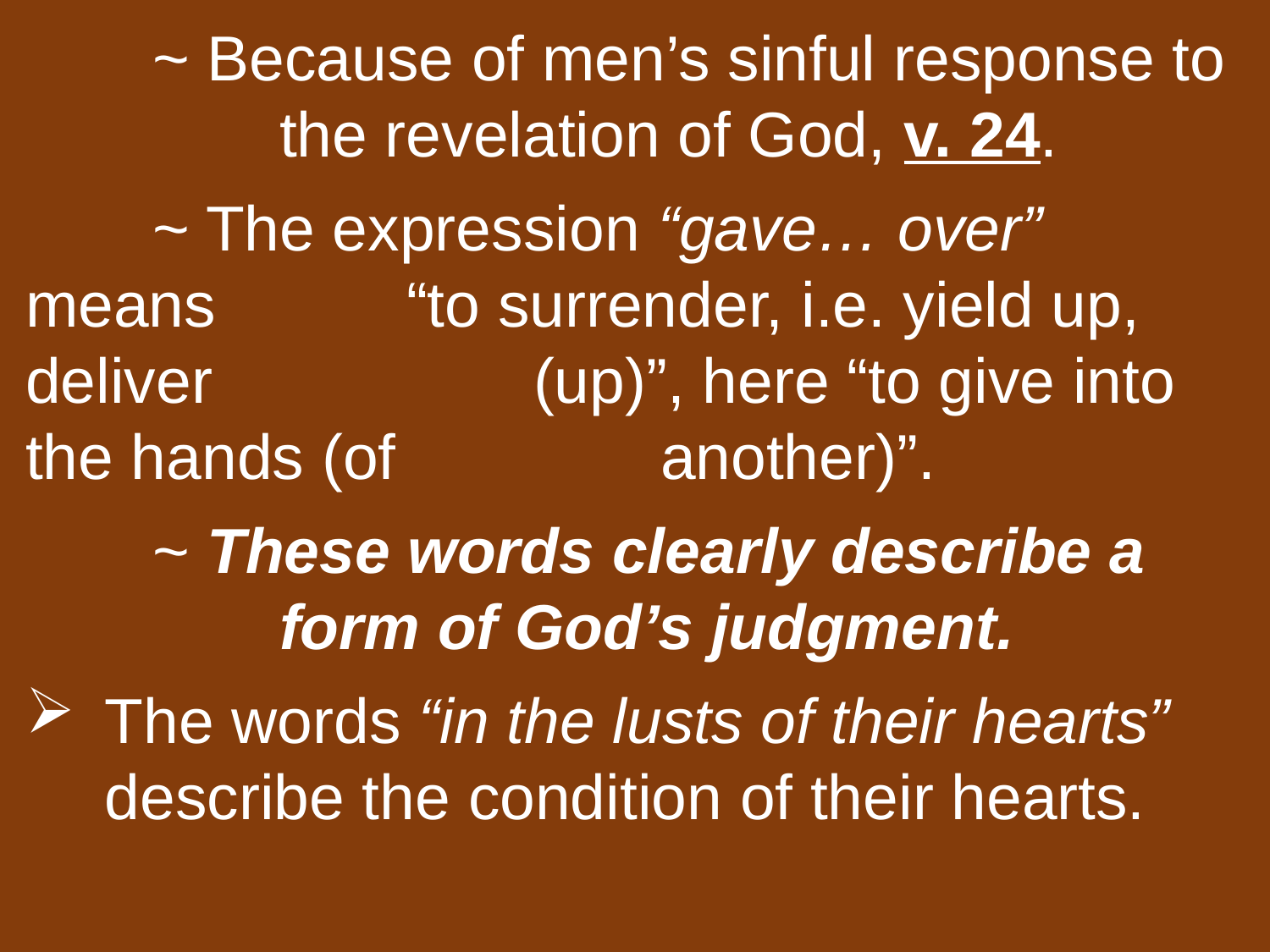

~ Because of men’s sinful response to 		the revelation of God, v. 24.
	~ The expression “gave… over” means 		“to surrender, i.e. yield up, deliver 			(up)”, here “to give into the hands (of 		another)”.
	~ These words clearly describe a 			form of God’s judgment.
The words “in the lusts of their hearts” describe the condition of their hearts.